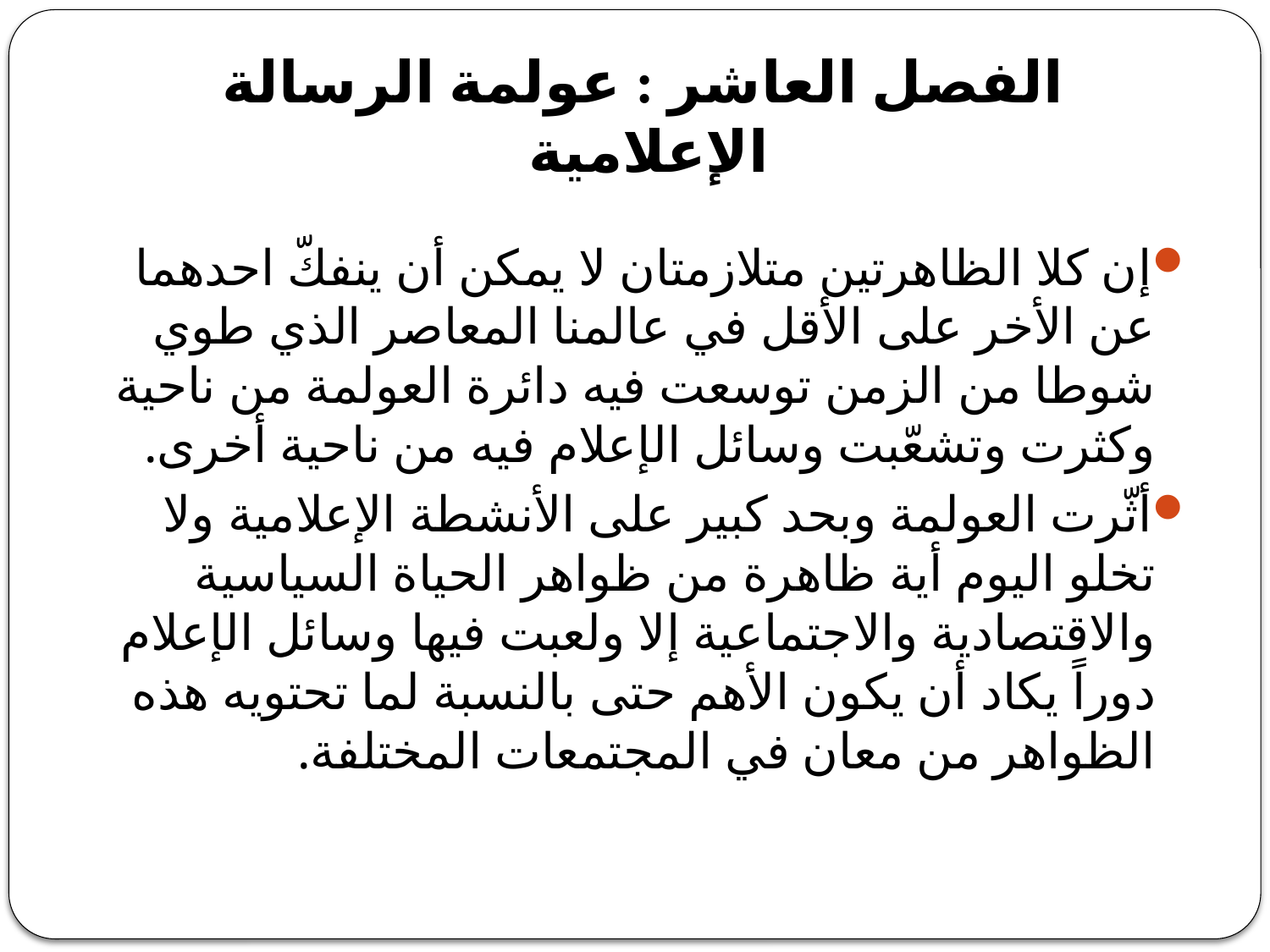

# الفصل العاشر : عولمة الرسالة الإعلامية
إن كلا الظاهرتين متلازمتان لا يمكن أن ينفكّ احدهما عن الأخر على الأقل في عالمنا المعاصر الذي طوي شوطا من الزمن توسعت فيه دائرة العولمة من ناحية وكثرت وتشعّبت وسائل الإعلام فيه من ناحية أخرى.
أثّرت العولمة وبحد كبير على الأنشطة الإعلامية ولا تخلو اليوم أية ظاهرة من ظواهر الحياة السياسية والاقتصادية والاجتماعية إلا ولعبت فيها وسائل الإعلام دوراً يكاد أن يكون الأهم حتى بالنسبة لما تحتويه هذه الظواهر من معان في المجتمعات المختلفة.